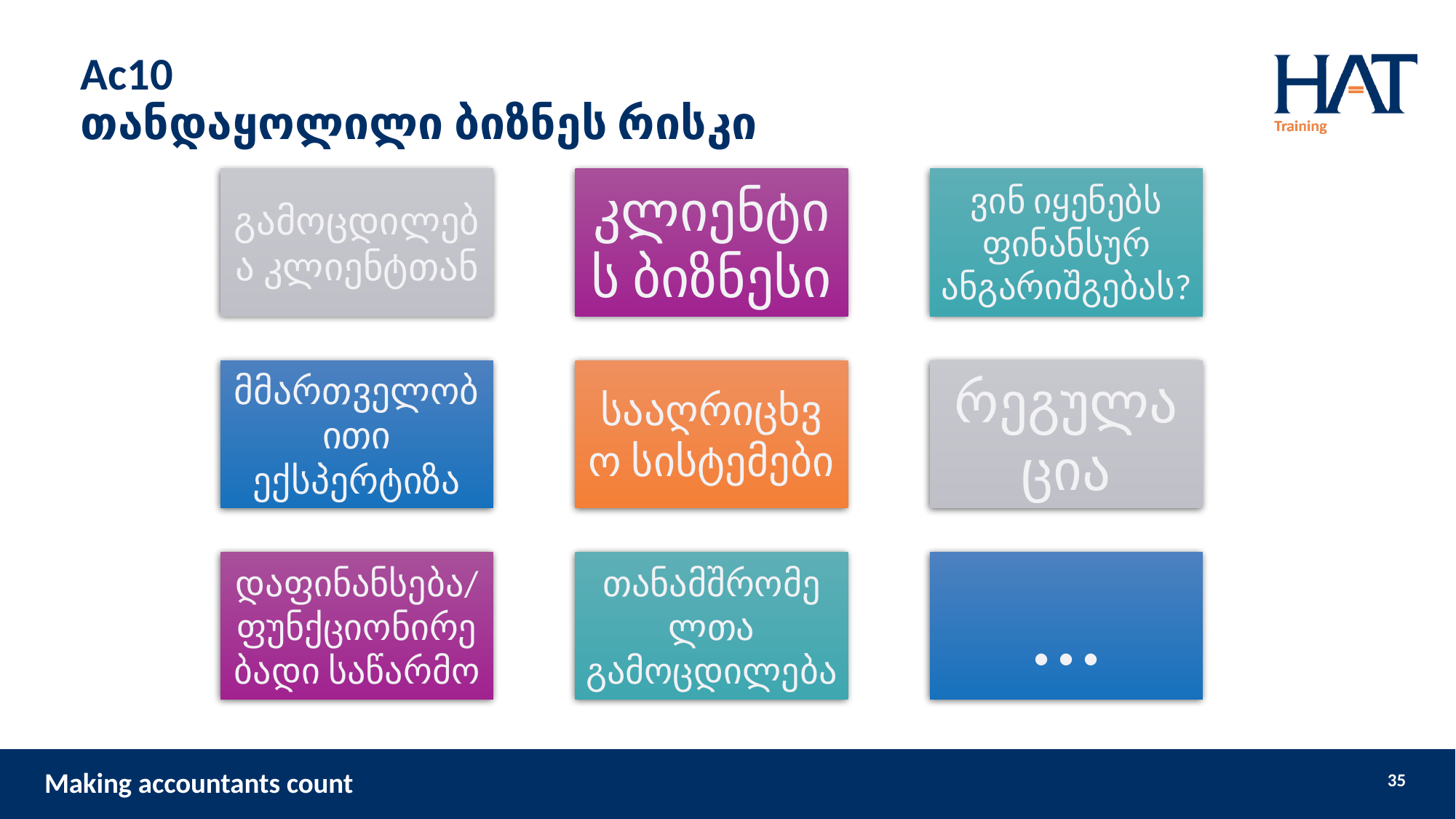

# Ac10 თანდაყოლილი ბიზნეს რისკი
გამოცდილება კლიენტთან
კლიენტის ბიზნესი
ვინ იყენებს ფინანსურ ანგარიშგებას?
მმართველობითი ექსპერტიზა
სააღრიცხვო სისტემები
რეგულაცია
დაფინანსება/ფუნქციონირებადი საწარმო
თანამშრომელთა გამოცდილება
...
35